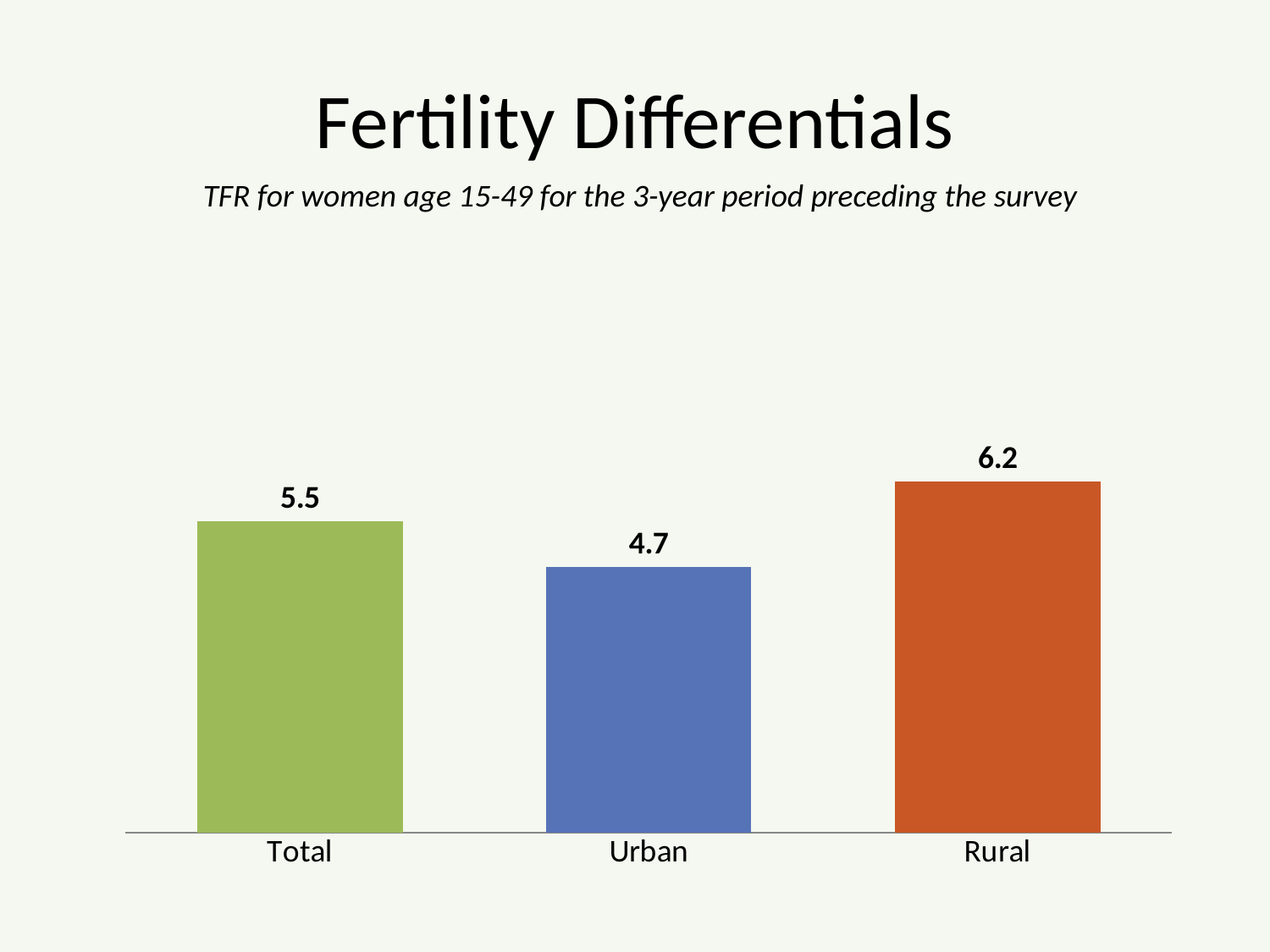

# Fertility Differentials
TFR for women age 15-49 for the 3-year period preceding the survey

### Chart

| Category | Series 1 |
|---|---|
| Total | 5.5 |
| Urban | 4.7 |
| Rural | 6.2 |